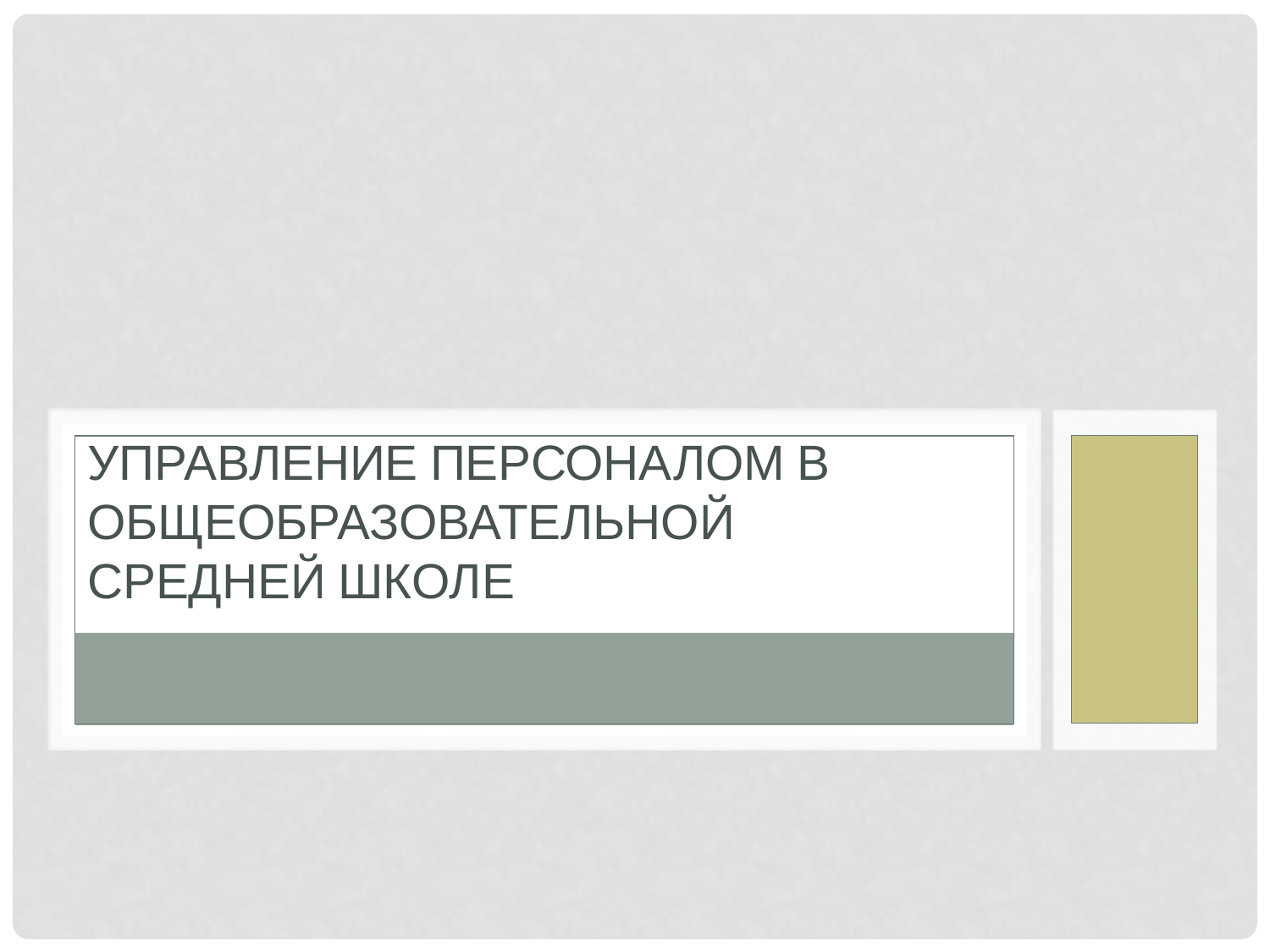

# Управление персоналом в общеобразовательной средней школе